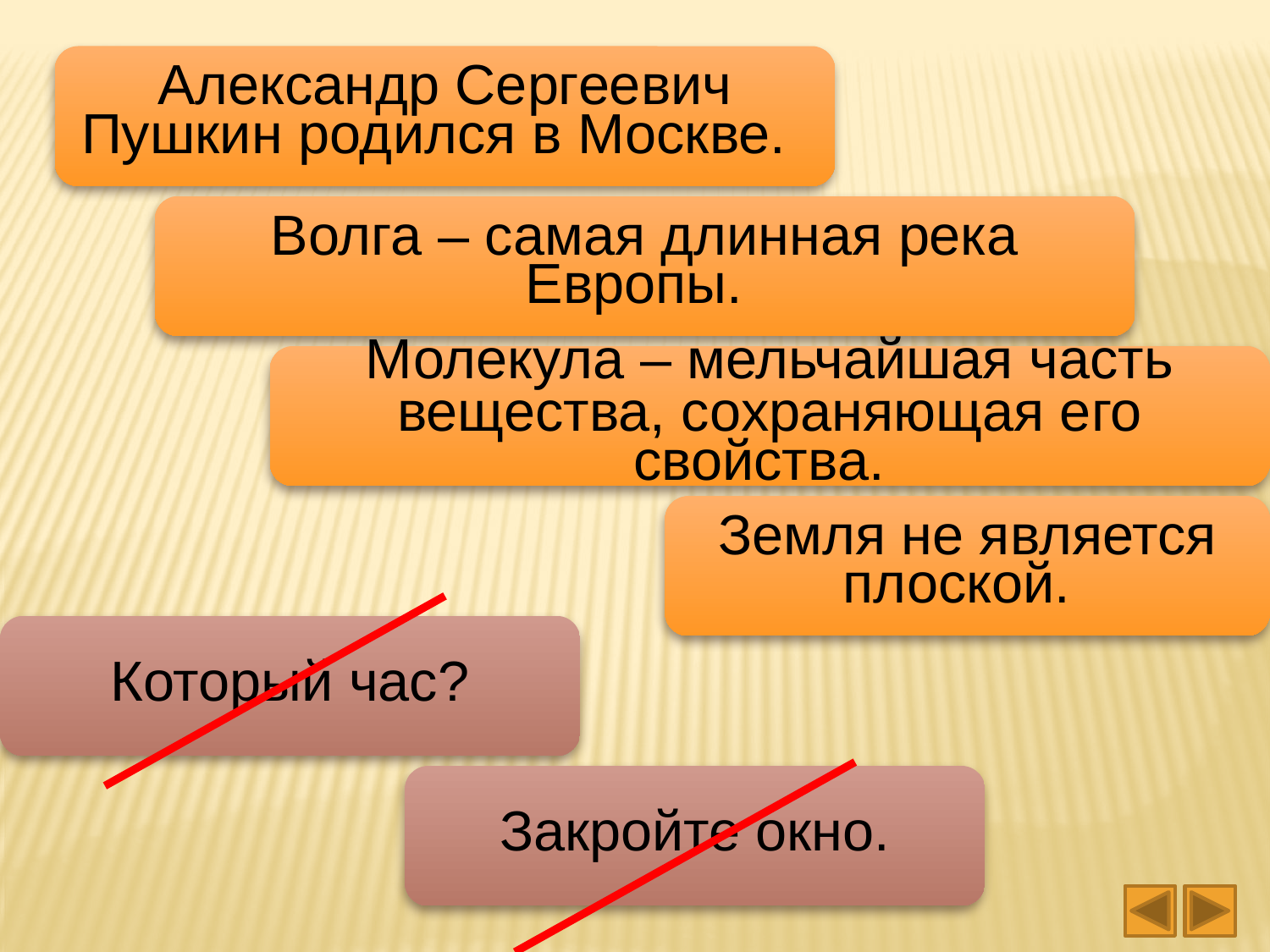

Александр Сергеевич Пушкин родился в Москве.
Волга – самая длинная река Европы.
Молекула – мельчайшая часть вещества, сохраняющая его свойства.
Земля не является плоской.
Который час?
Закройте окно.